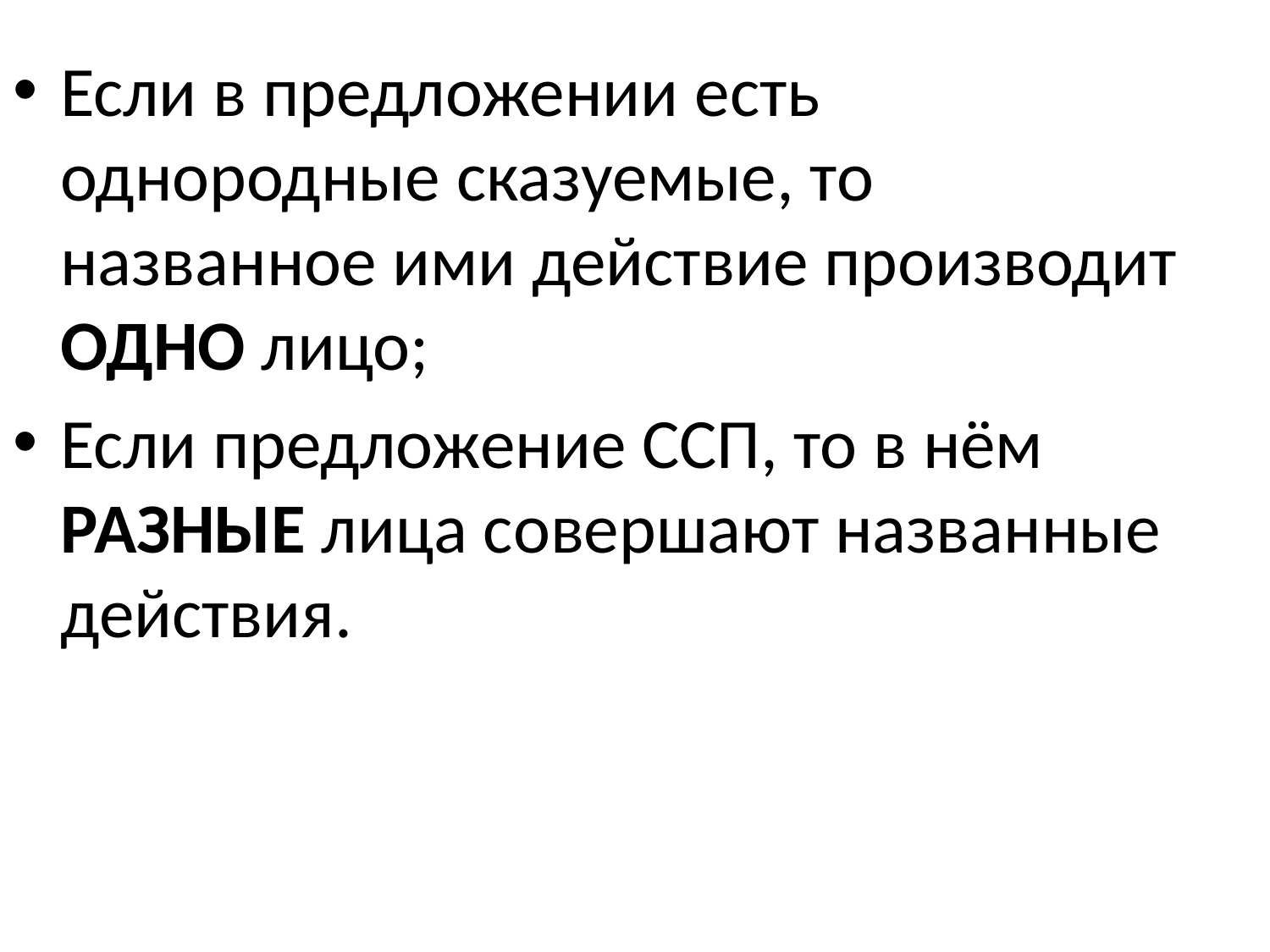

Если в предложении есть однородные сказуемые, то названное ими действие производит ОДНО лицо;
Если предложение ССП, то в нём РАЗНЫЕ лица совершают названные действия.